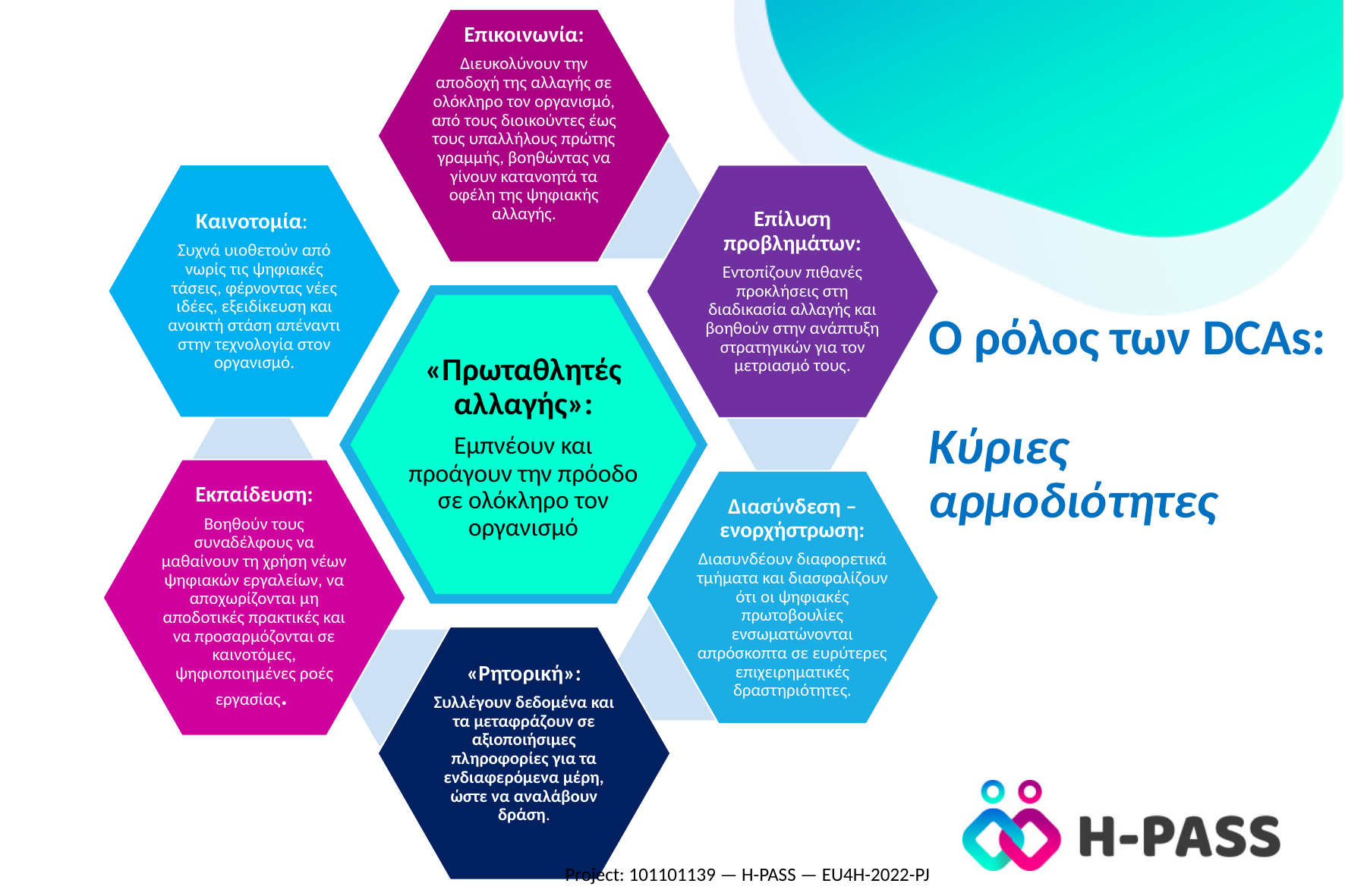

«Πρωταθλητές αλλαγής»:
Εμπνέουν και προάγουν την πρόοδο σε ολόκληρο τον οργανισμό

Επικοινωνία:
Διευκολύνουν την αποδοχή της αλλαγής σε ολόκληρο τον οργανισμό, από τους διοικούντες έως τους υπαλλήλους πρώτης γραμμής, βοηθώντας να γίνουν κατανοητά τα οφέλη της ψηφιακής αλλαγής.

Επίλυση προβλημάτων:
Εντοπίζουν πιθανές προκλήσεις στη διαδικασία αλλαγής και βοηθούν στην ανάπτυξη στρατηγικών για τον μετριασμό τους.
Διασύνδεση – ενορχήστρωση:
Διασυνδέουν διαφορετικά τμήματα και διασφαλίζουν ότι οι ψηφιακές πρωτοβουλίες ενσωματώνονται απρόσκοπτα σε ευρύτερες επιχειρηματικές δραστηριότητες.

«Ρητορική»:
Συλλέγουν δεδομένα και τα μεταφράζουν σε αξιοποιήσιμες πληροφορίες για τα ενδιαφερόμενα μέρη, ώστε να αναλάβουν δράση.

Εκπαίδευση:
Βοηθούν τους συναδέλφους να μαθαίνουν τη χρήση νέων ψηφιακών εργαλείων, να αποχωρίζονται μη αποδοτικές πρακτικές και να προσαρμόζονται σε καινοτόμες, ψηφιοποιημένες ροές εργασίας.

Καινοτομία:
Συχνά υιοθετούν από νωρίς τις ψηφιακές τάσεις, φέρνοντας νέες ιδέες, εξειδίκευση και ανοικτή στάση απέναντι στην τεχνολογία στον οργανισμό.
# Ο ρόλος των DCAs: Κύριες αρμοδιότητες
Project: 101101139 — H-PASS — EU4H-2022-PJ